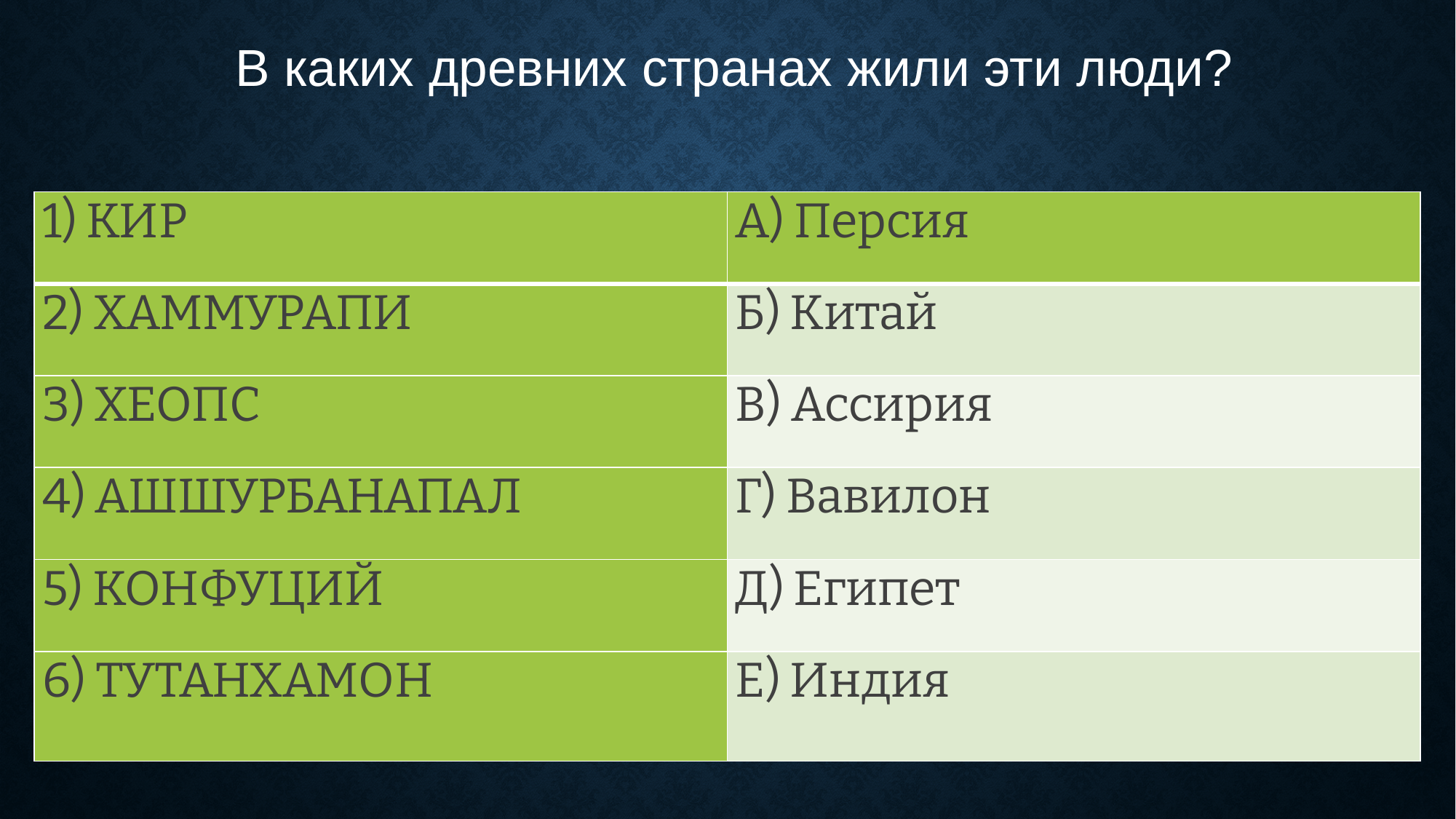

# В каких древних странах жили эти люди?
| 1) КИР | А) Персия |
| --- | --- |
| 2) ХАММУРАПИ | Б) Китай |
| 3) ХЕОПС | В) Ассирия |
| 4) АШШУРБАНАПАЛ | Г) Вавилон |
| 5) КОНФУЦИЙ | Д) Египет |
| 6) ТУТАНХАМОН | Е) Индия |